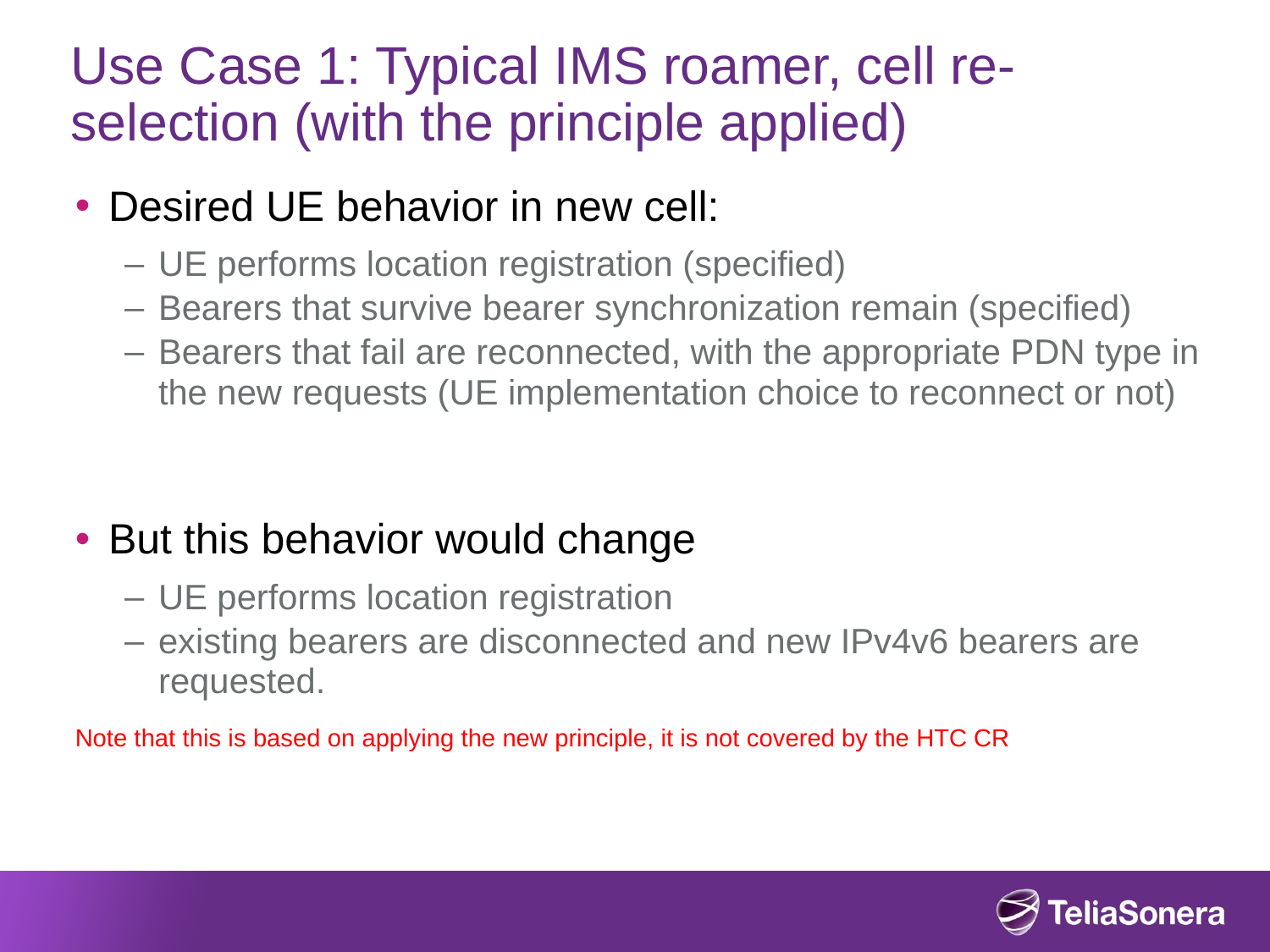

# Use Case 1: Typical IMS roamer, cell re-selection (with the principle applied)
Desired UE behavior in new cell:
UE performs location registration (specified)
Bearers that survive bearer synchronization remain (specified)
Bearers that fail are reconnected, with the appropriate PDN type in the new requests (UE implementation choice to reconnect or not)

But this behavior would change
UE performs location registration
existing bearers are disconnected and new IPv4v6 bearers are requested.
Note that this is based on applying the new principle, it is not covered by the HTC CR